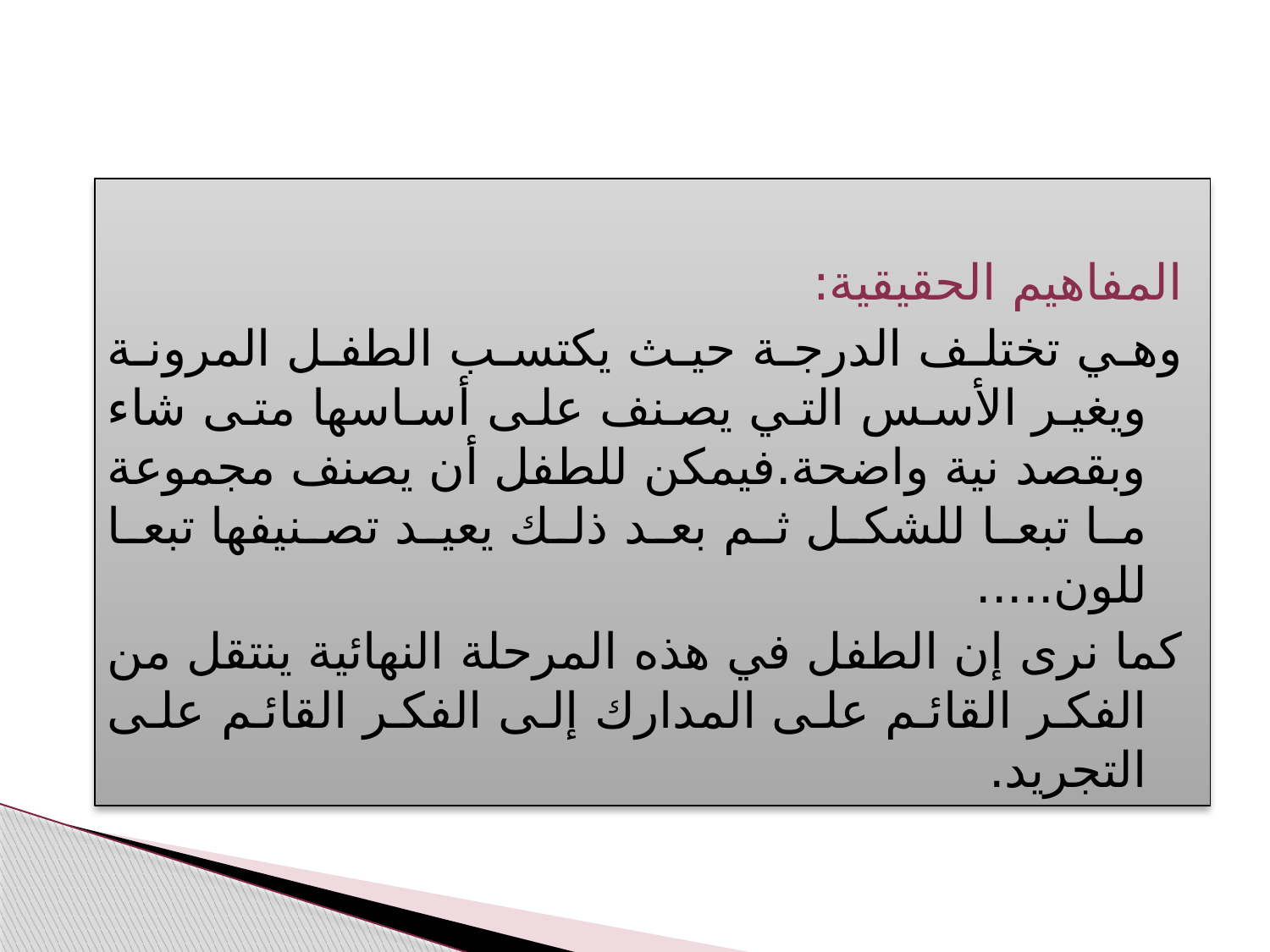

المفاهيم الحقيقية:
وهي تختلف الدرجة حيث يكتسب الطفل المرونة ويغير الأسس التي يصنف على أساسها متى شاء وبقصد نية واضحة.فيمكن للطفل أن يصنف مجموعة ما تبعا للشكل ثم بعد ذلك يعيد تصنيفها تبعا للون.....
كما نرى إن الطفل في هذه المرحلة النهائية ينتقل من الفكر القائم على المدارك إلى الفكر القائم على التجريد.